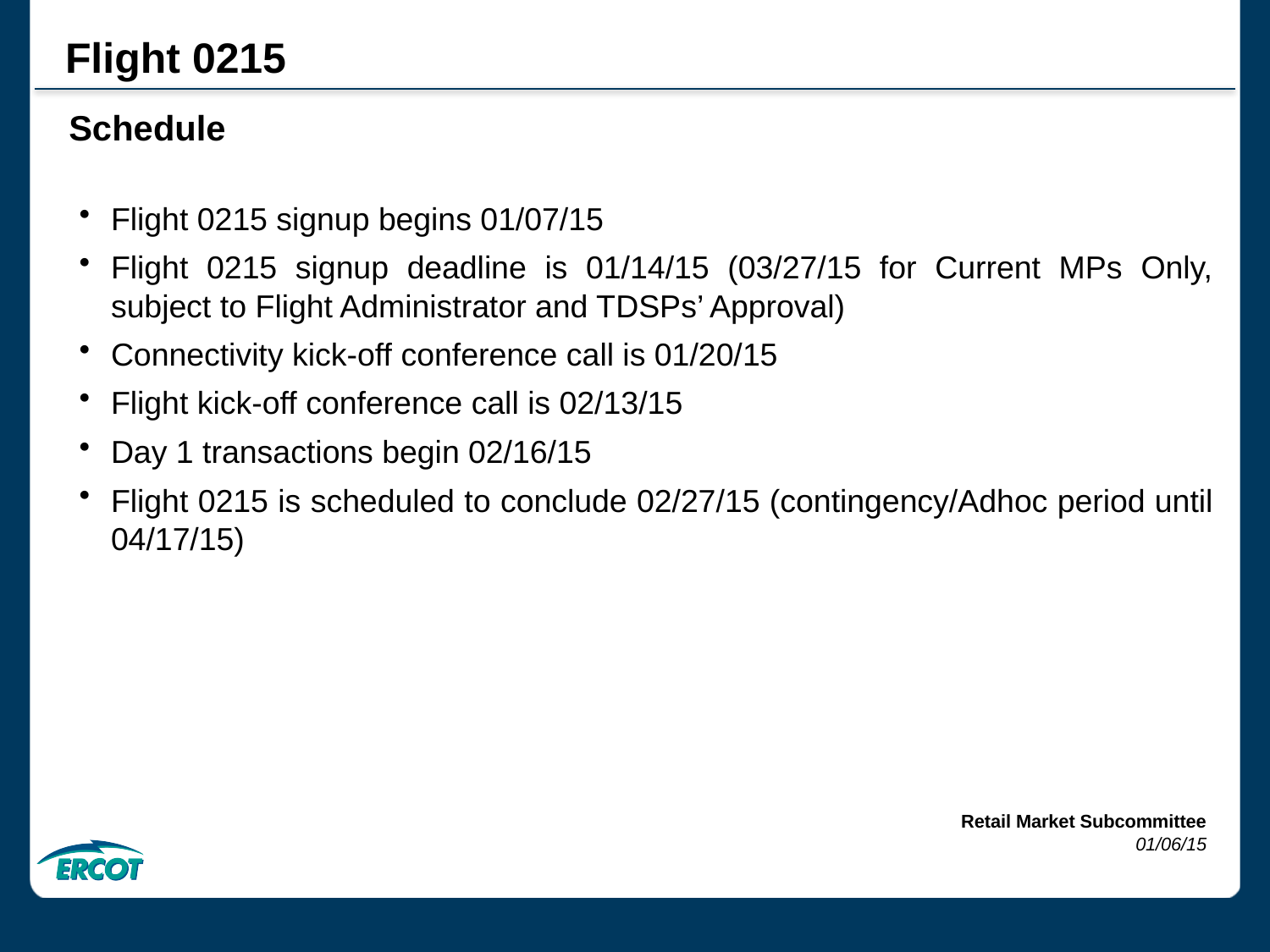

Flight 0215
Schedule

Flight 0215 signup begins 01/07/15
Flight 0215 signup deadline is 01/14/15 (03/27/15 for Current MPs Only, subject to Flight Administrator and TDSPs’ Approval)
Connectivity kick-off conference call is 01/20/15
Flight kick-off conference call is 02/13/15
Day 1 transactions begin 02/16/15
Flight 0215 is scheduled to conclude 02/27/15 (contingency/Adhoc period until 04/17/15)
Retail Market Subcommittee
01/06/15